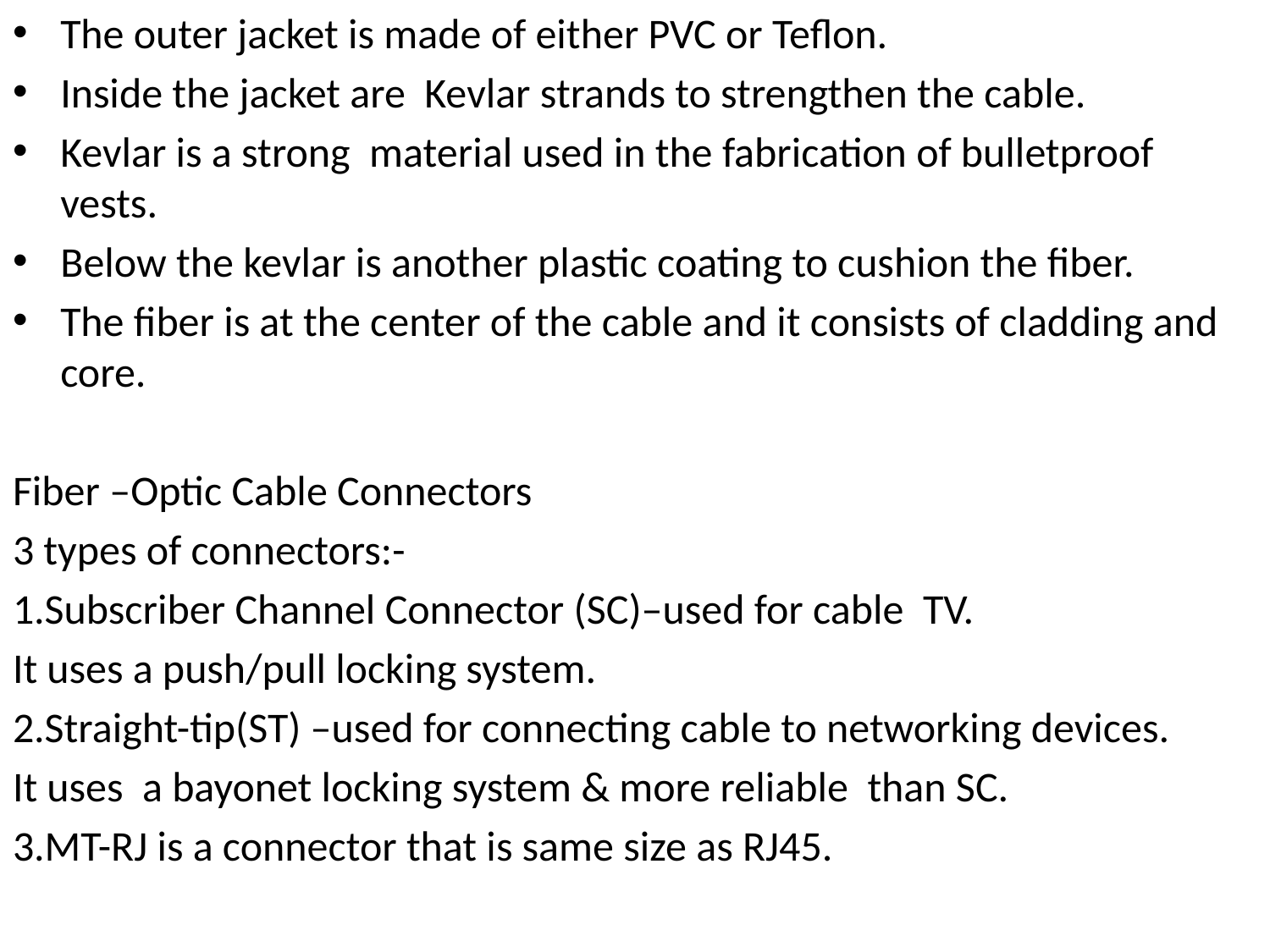

The outer jacket is made of either PVC or Teflon.
Inside the jacket are  Kevlar strands to strengthen the cable.
Kevlar is a strong  material used in the fabrication of bulletproof vests.
Below the kevlar is another plastic coating to cushion the fiber.
The fiber is at the center of the cable and it consists of cladding and core.

Fiber –Optic Cable Connectors
3 types of connectors:-
1.Subscriber Channel Connector (SC)–used for cable  TV.
It uses a push/pull locking system.
2.Straight-tip(ST) –used for connecting cable to networking devices.
It uses  a bayonet locking system & more reliable  than SC.
3.MT-RJ is a connector that is same size as RJ45.

#